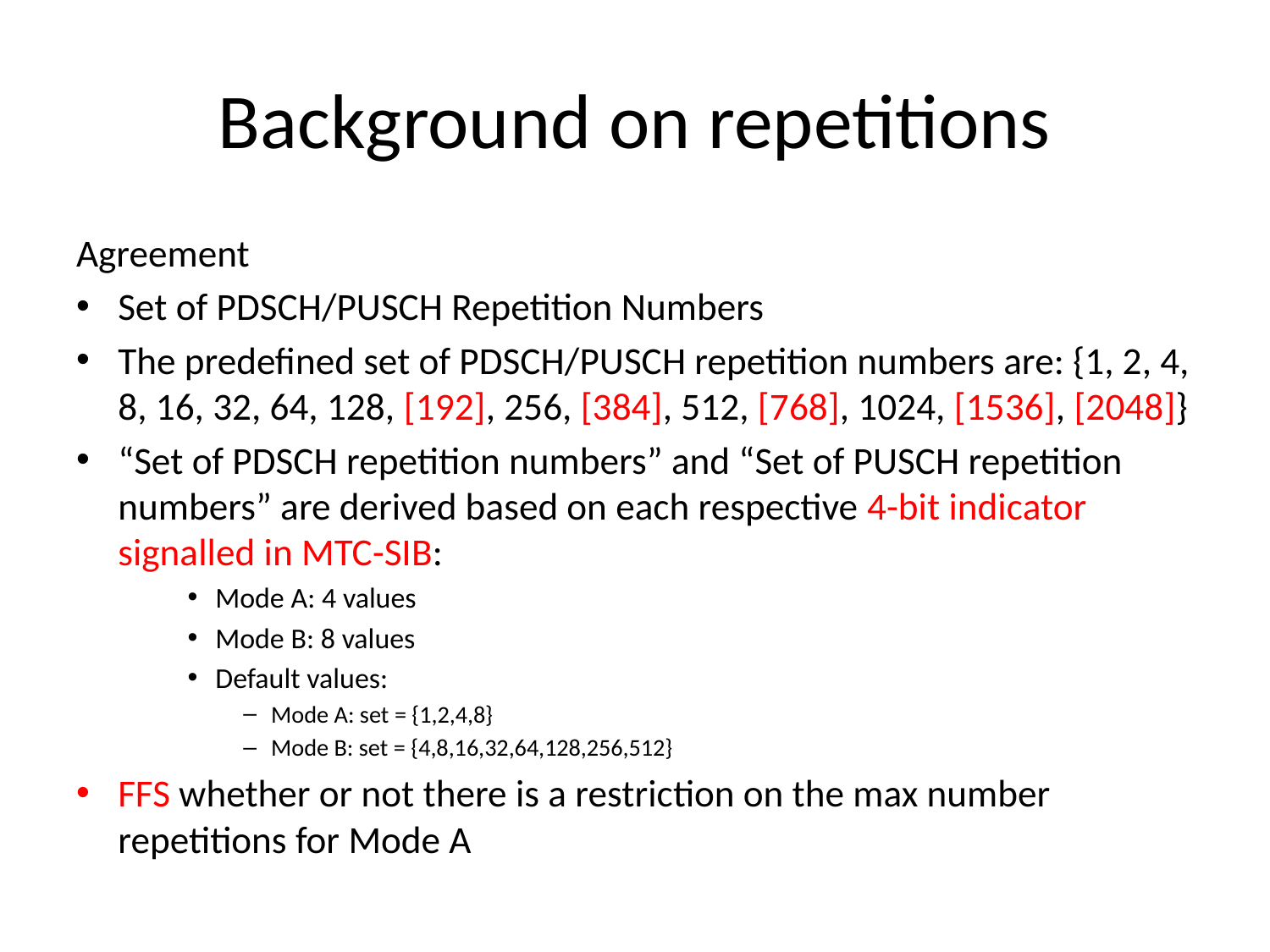

# Background on repetitions
Agreement
Set of PDSCH/PUSCH Repetition Numbers
The predefined set of PDSCH/PUSCH repetition numbers are: {1, 2, 4, 8, 16, 32, 64, 128, [192], 256, [384], 512, [768], 1024, [1536], [2048]}
“Set of PDSCH repetition numbers” and “Set of PUSCH repetition numbers” are derived based on each respective 4-bit indicator signalled in MTC-SIB:
Mode A: 4 values
Mode B: 8 values
Default values:
Mode A: set = {1,2,4,8}
Mode B: set = {4,8,16,32,64,128,256,512}
FFS whether or not there is a restriction on the max number repetitions for Mode A